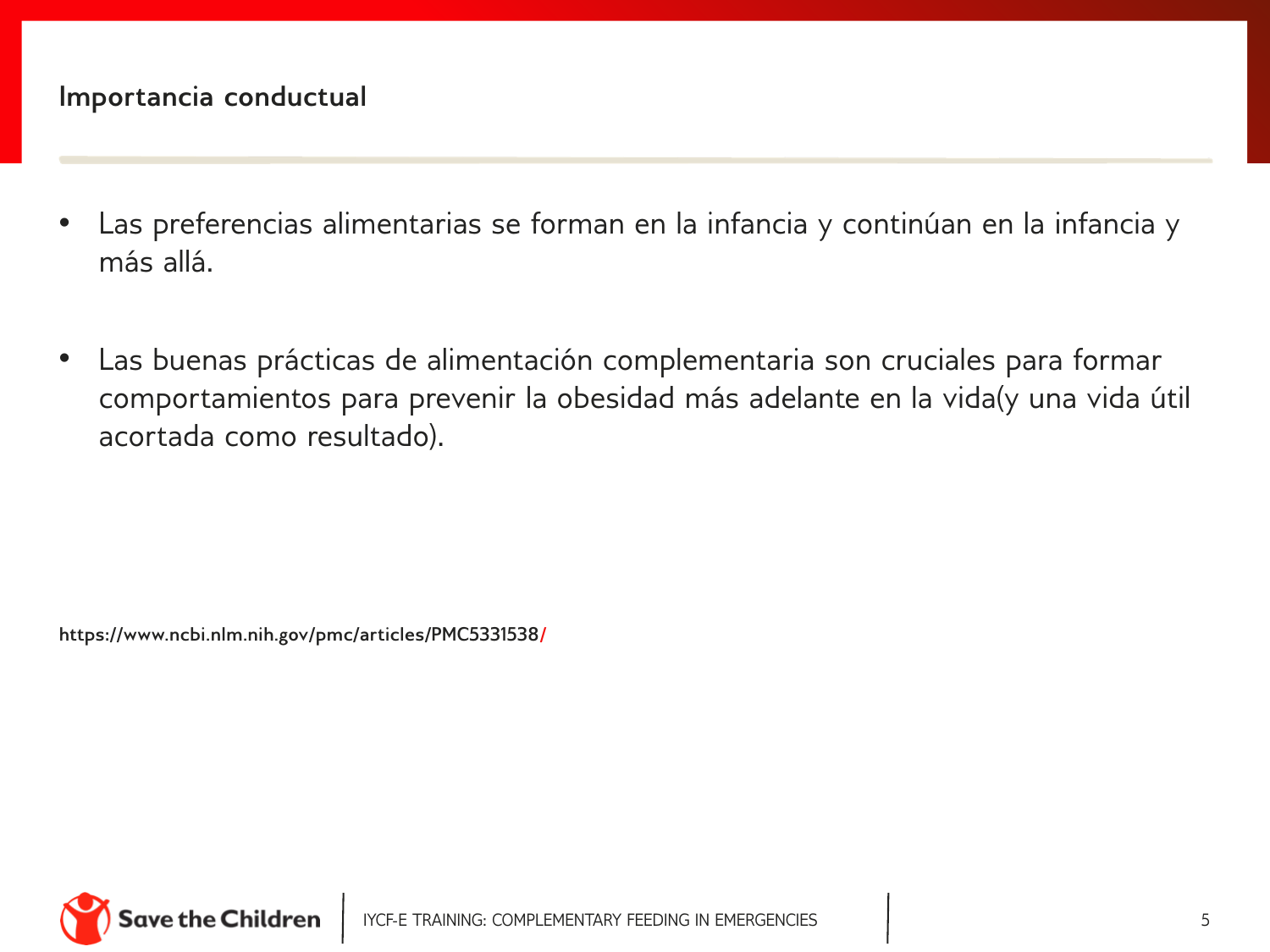

# Importancia conductual
Las preferencias alimentarias se forman en la infancia y continúan en la infancia y más allá.

Las buenas prácticas de alimentación complementaria son cruciales para formar comportamientos para prevenir la obesidad más adelante en la vida(y una vida útil acortada como resultado).

https://www.ncbi.nlm.nih.gov/pmc/articles/PMC5331538/

IYCF-E TRAINING: COMPLEMENTARY FEEDING IN EMERGENCIES
5